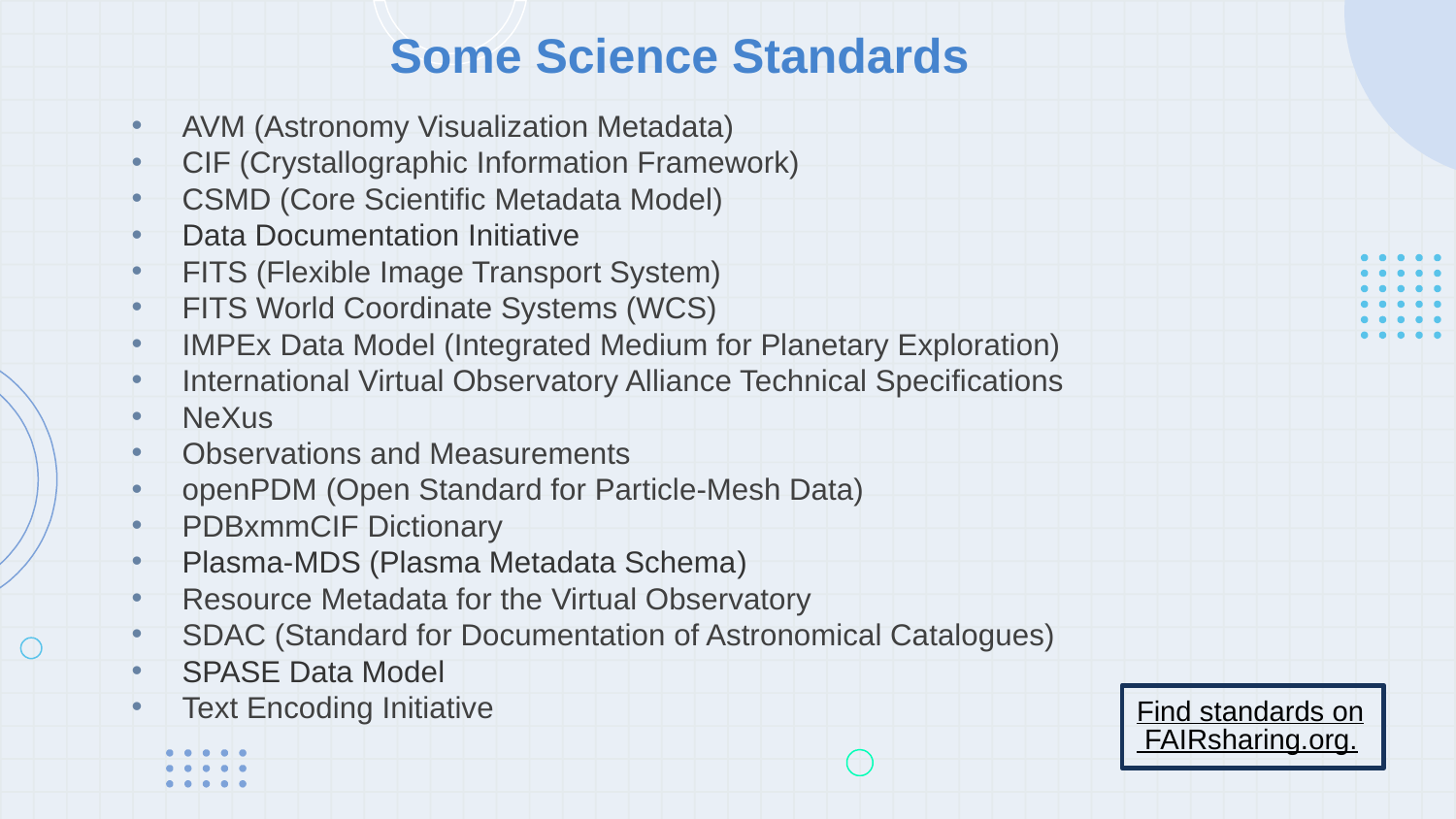

# Some Science Standards
AVM (Astronomy Visualization Metadata)
CIF (Crystallographic Information Framework)
CSMD (Core Scientific Metadata Model)
Data Documentation Initiative
FITS (Flexible Image Transport System)
FITS World Coordinate Systems (WCS)
IMPEx Data Model (Integrated Medium for Planetary Exploration)
International Virtual Observatory Alliance Technical Specifications
NeXus
Observations and Measurements
openPDM (Open Standard for Particle-Mesh Data)
PDBxmmCIF Dictionary
Plasma-MDS (Plasma Metadata Schema)
Resource Metadata for the Virtual Observatory
SDAC (Standard for Documentation of Astronomical Catalogues)
SPASE Data Model
Text Encoding Initiative

Find standards on FAIRsharing.org.